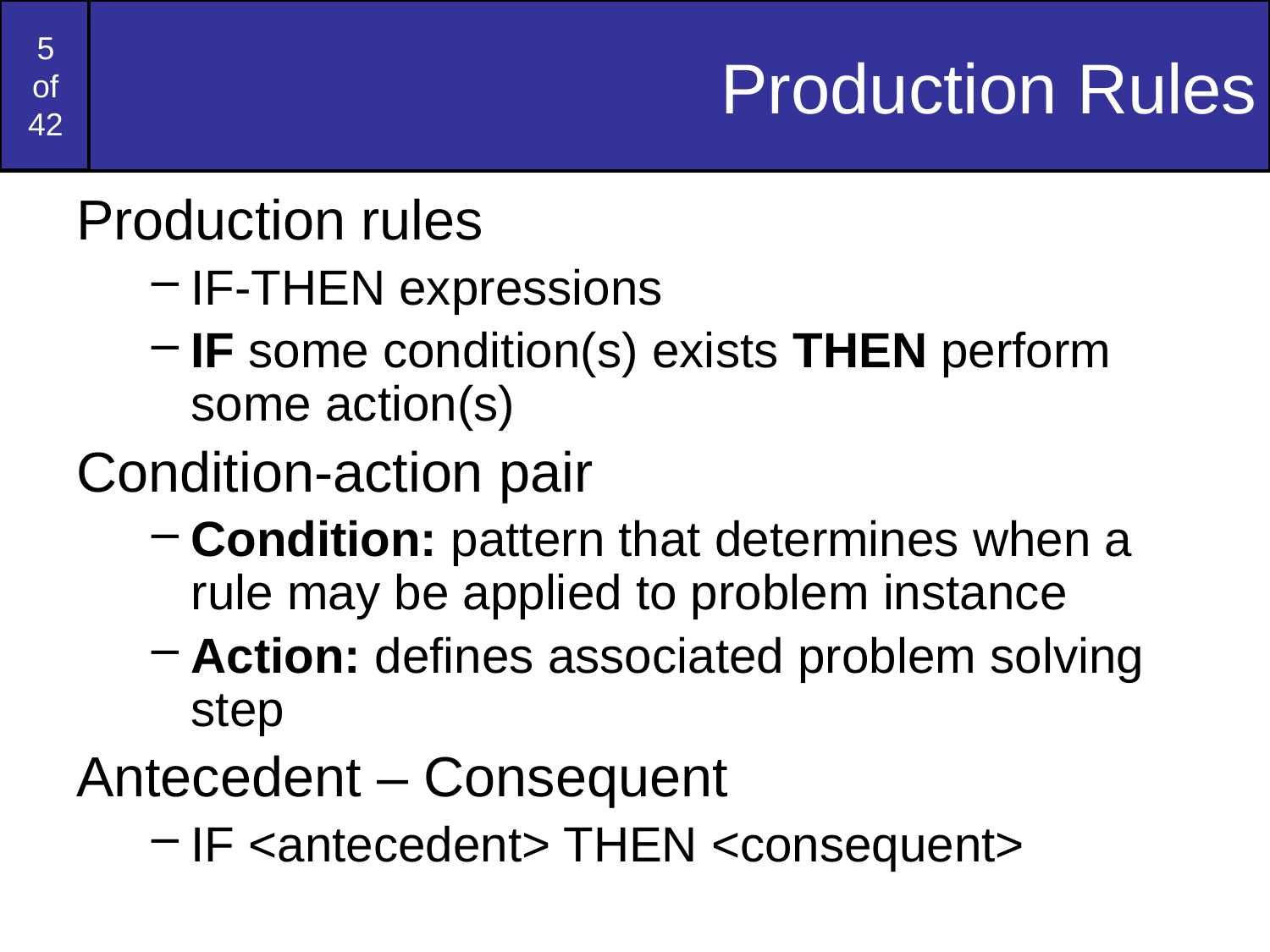

# Production Rules
Production rules
IF-THEN expressions
IF some condition(s) exists THEN perform some action(s)
Condition-action pair
Condition: pattern that determines when a rule may be applied to problem instance
Action: defines associated problem solving step
Antecedent – Consequent
IF <antecedent> THEN <consequent>